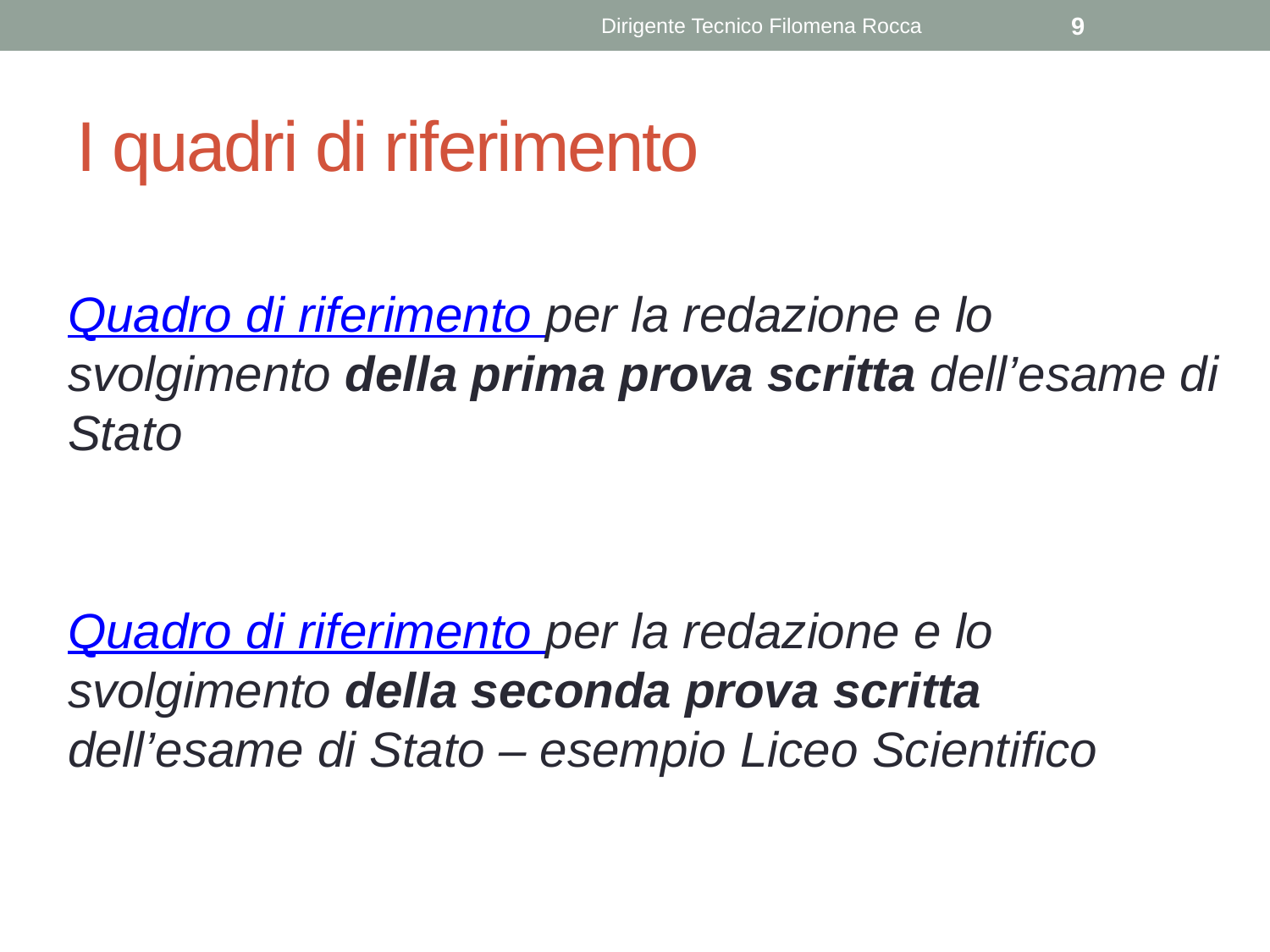

Dirigente Tecnico Filomena Rocca
9
# I quadri di riferimento

Quadro di riferimento per la redazione e lo svolgimento della prima prova scritta dell’esame di Stato

Quadro di riferimento per la redazione e lo svolgimento della seconda prova scritta dell’esame di Stato – esempio Liceo Scientifico